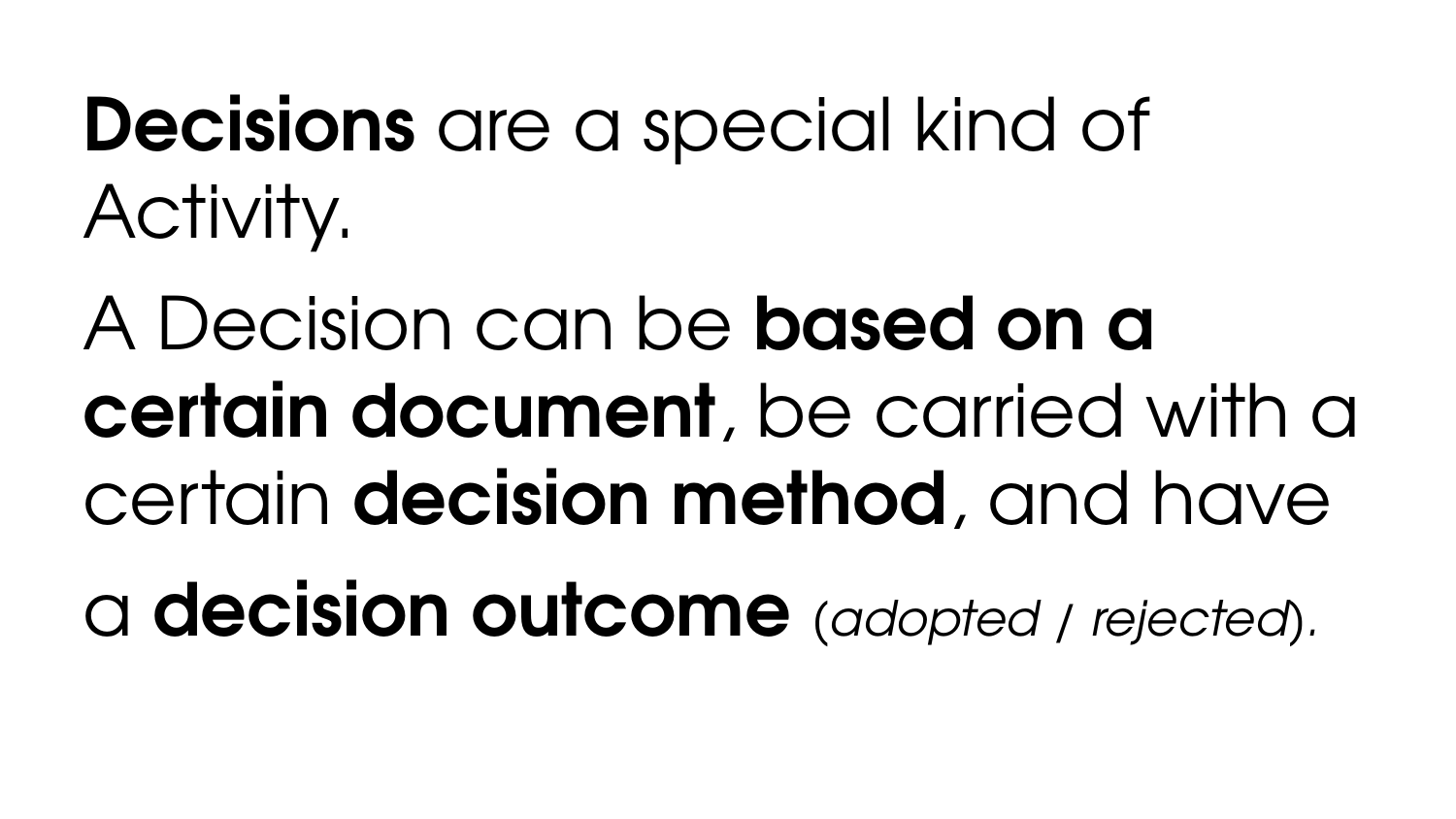

Decisions are a special kind of Activity.
A Decision can be based on a certain document, be carried with a certain decision method, and have
a decision outcome (adopted / rejected).